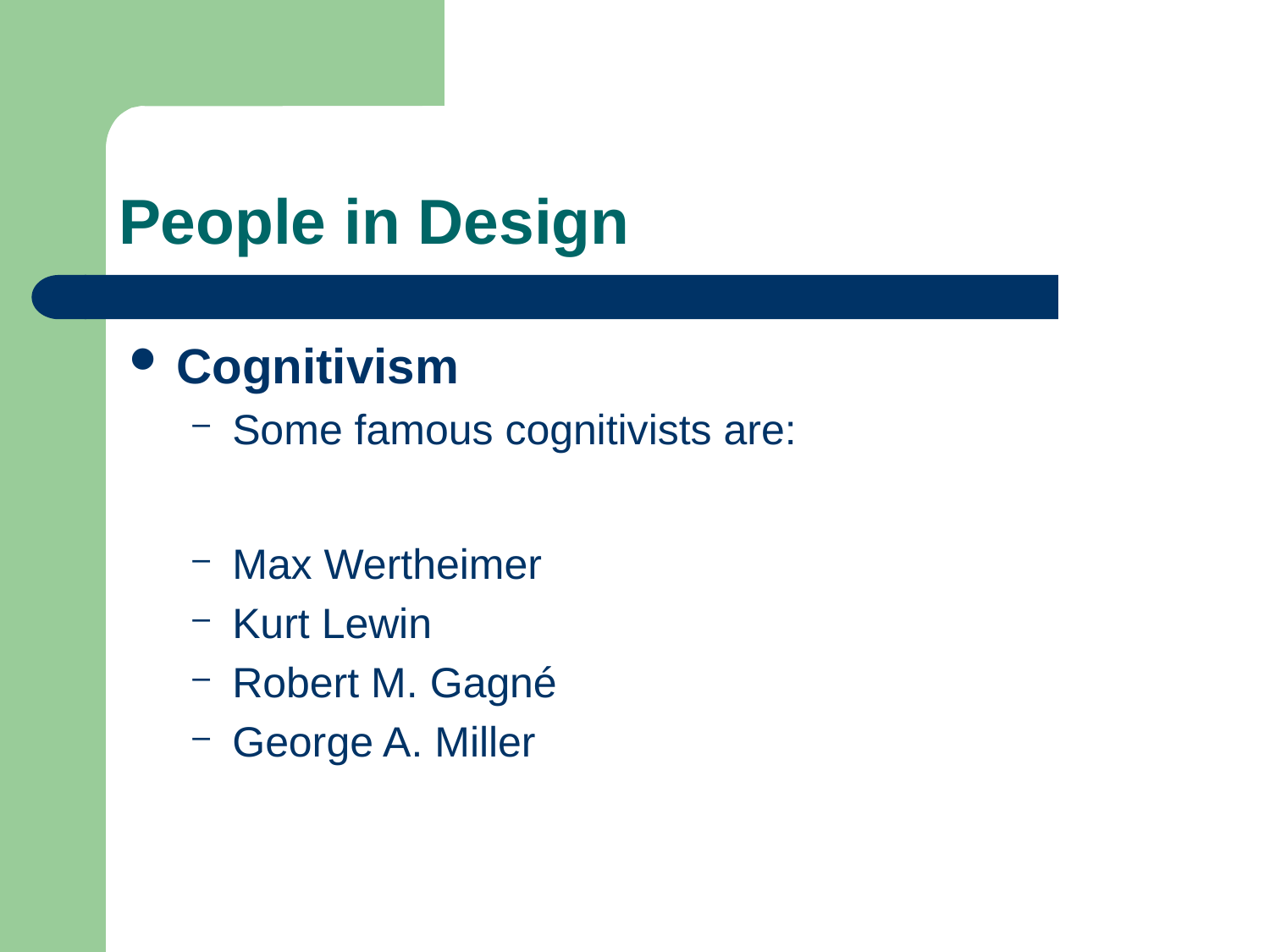

# People in Design
Cognitivism
Some famous cognitivists are:

Max Wertheimer
Kurt Lewin
Robert M. Gagné
George A. Miller